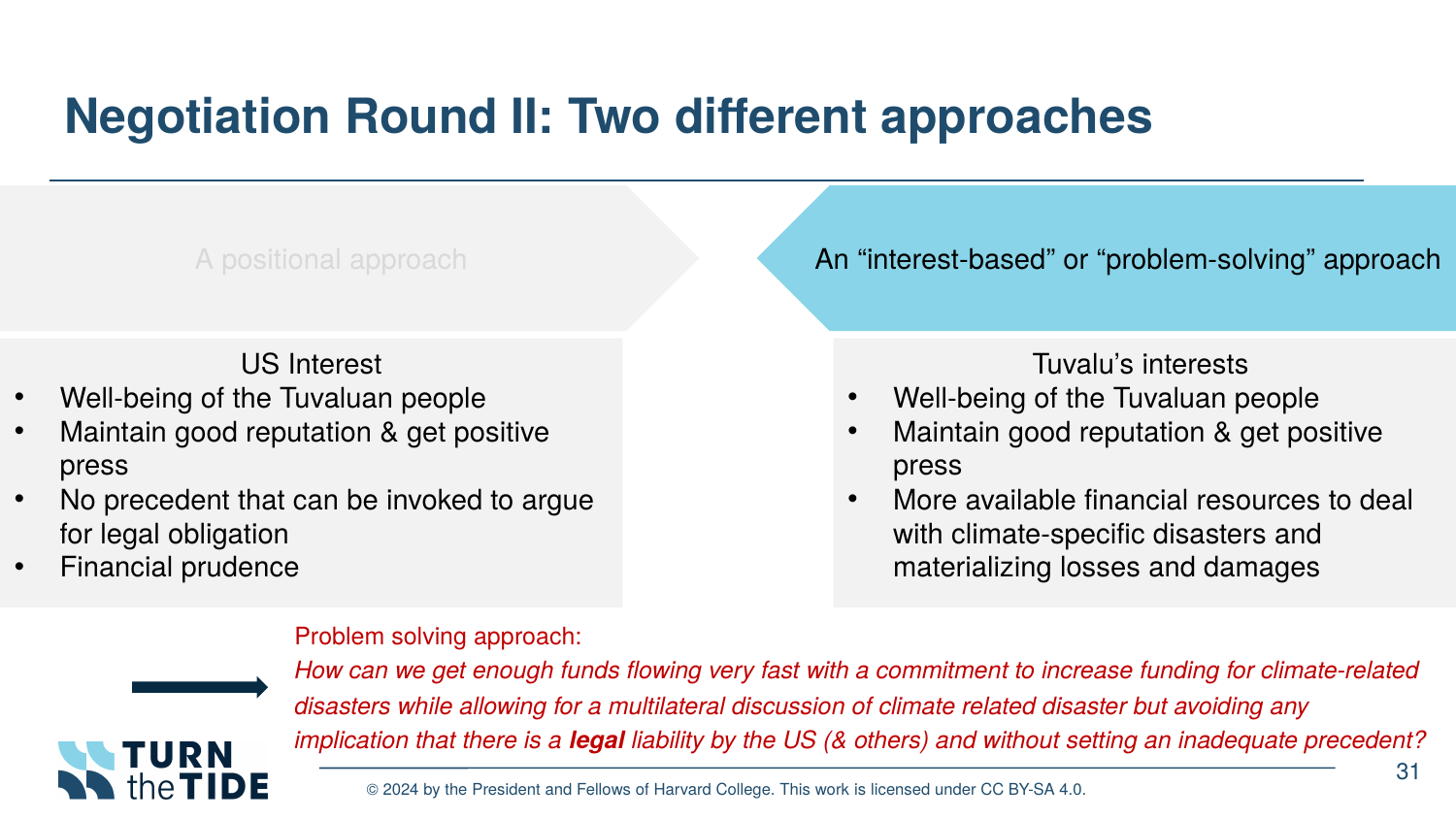

# Negotiation Round II: Two different approaches
A positional approach
An “interest-based” or “problem-solving” approach
US Interest
Well-being of the Tuvaluan people
Maintain good reputation & get positive press
No precedent that can be invoked to argue for legal obligation
Financial prudence
Tuvalu’s interests
Well-being of the Tuvaluan people
Maintain good reputation & get positive press
More available financial resources to deal with climate-specific disasters and materializing losses and damages
Problem solving approach:
How can we get enough funds flowing very fast with a commitment to increase funding for climate-related disasters while allowing for a multilateral discussion of climate related disaster but avoiding any implication that there is a legal liability by the US (& others) and without setting an inadequate precedent?

31